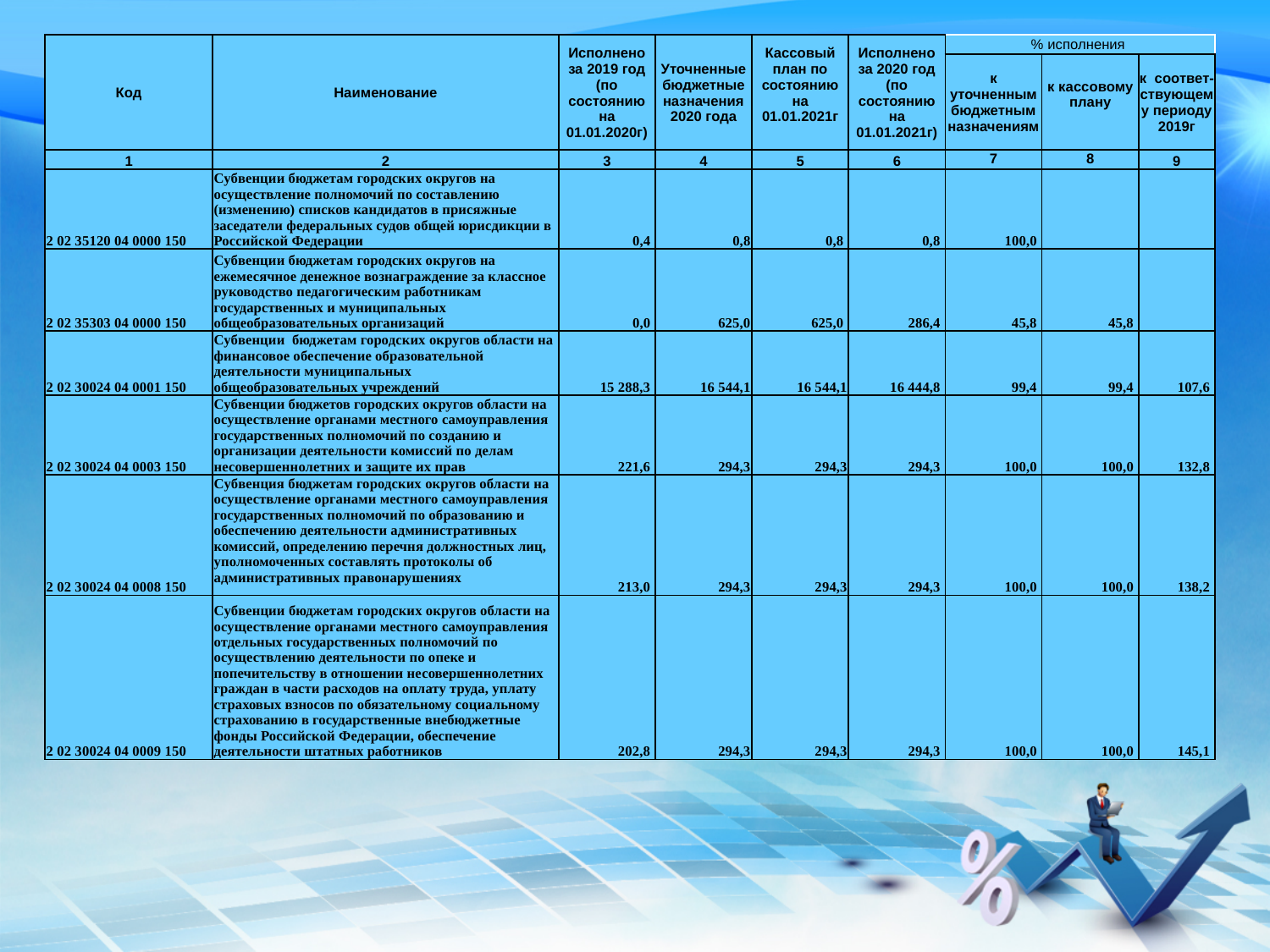

| Код | Наименование | Исполнено за 2019 год (по состоянию на 01.01.2020г) | Уточненные бюджетные назначения 2020 года | Кассовый план по состоянию на 01.01.2021г | Исполнено за 2020 год (по состоянию на 01.01.2021г) | % исполнения |  |  |
| --- | --- | --- | --- | --- | --- | --- | --- | --- |
|  |  |  |  |  |  | к уточненным бюджетным назначениям | к кассовому плану | к соответ-ствующему периоду 2019г |
| 1 | 2 | 3 | 4 | 5 | 6 | 7 | 8 | 9 |
| 2 02 35120 04 0000 150 | Субвенции бюджетам городских округов на осуществление полномочий по составлению (изменению) списков кандидатов в присяжные заседатели федеральных судов общей юрисдикции в Российской Федерации | 0,4 | 0,8 | 0,8 | 0,8 | 100,0 |  |  |
| 2 02 35303 04 0000 150 | Субвенции бюджетам городских округов на ежемесячное денежное вознаграждение за классное руководство педагогическим работникам государственных и муниципальных общеобразовательных организаций | 0,0 | 625,0 | 625,0 | 286,4 | 45,8 | 45,8 |  |
| 2 02 30024 04 0001 150 | Субвенции бюджетам городских округов области на финансовое обеспечение образовательной деятельности муниципальных общеобразовательных учреждений | 15 288,3 | 16 544,1 | 16 544,1 | 16 444,8 | 99,4 | 99,4 | 107,6 |
| 2 02 30024 04 0003 150 | Субвенции бюджетов городских округов области на осуществление органами местного самоуправления государственных полномочий по созданию и организации деятельности комиссий по делам несовершеннолетних и защите их прав | 221,6 | 294,3 | 294,3 | 294,3 | 100,0 | 100,0 | 132,8 |
| 2 02 30024 04 0008 150 | Cубвенция бюджетам городских округов области на осуществление органами местного самоуправления государственных полномочий по образованию и обеспечению деятельности административных комиссий, определению перечня должностных лиц, уполномоченных составлять протоколы об административных правонарушениях | 213,0 | 294,3 | 294,3 | 294,3 | 100,0 | 100,0 | 138,2 |
| 2 02 30024 04 0009 150 | Cубвенции бюджетам городских округов области на осуществление органами местного самоуправления отдельных государственных полномочий по осуществлению деятельности по опеке и попечительству в отношении несовершеннолетних граждан в части расходов на оплату труда, уплату страховых взносов по обязательному социальному страхованию в государственные внебюджетные фонды Российской Федерации, обеспечение деятельности штатных работников | 202,8 | 294,3 | 294,3 | 294,3 | 100,0 | 100,0 | 145,1 |